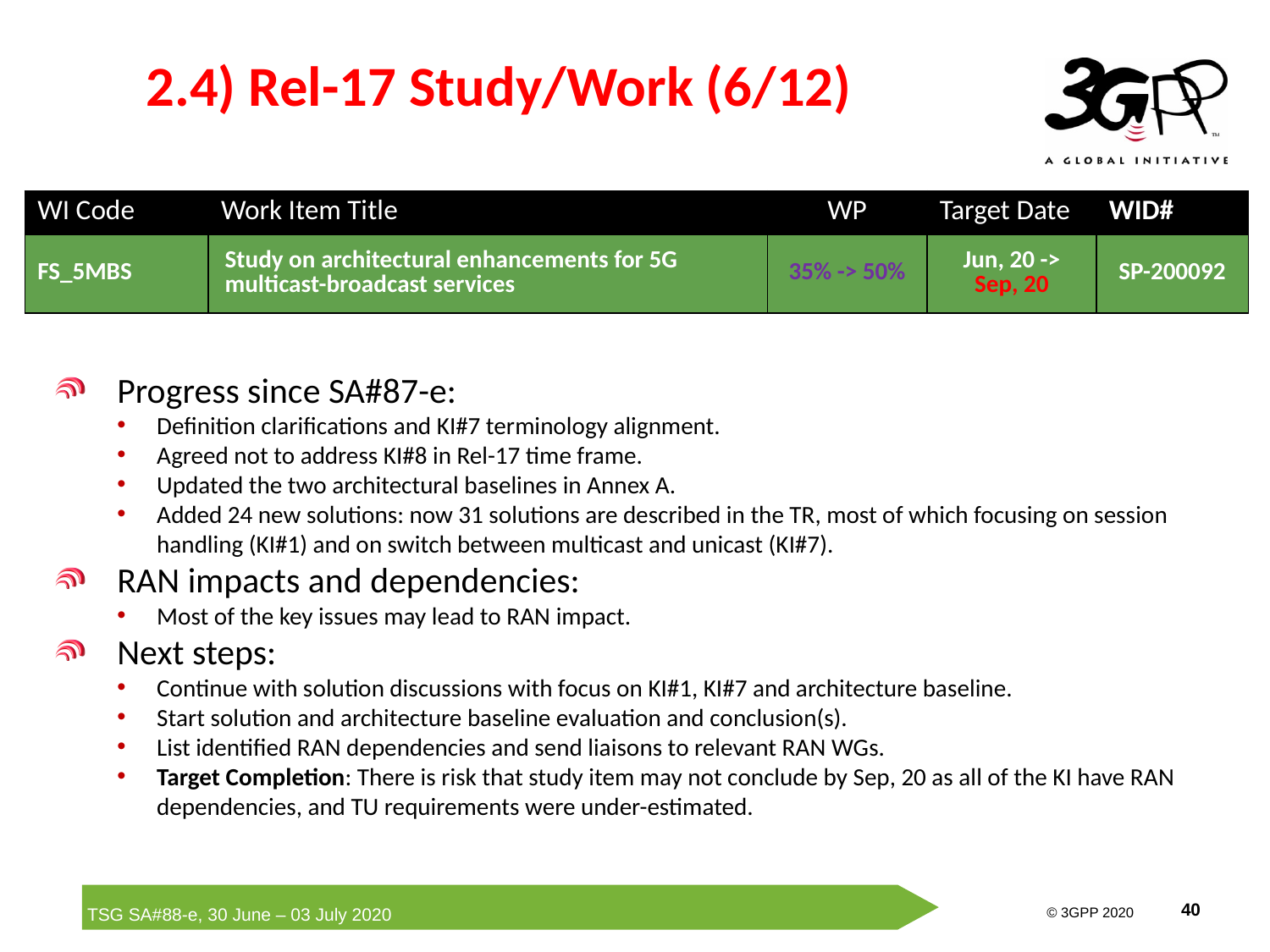

# 2.4) Rel-17 Study/Work (6/12)
| WI Code | Work Item Title | WP | Target Date | WID# |
| --- | --- | --- | --- | --- |
| FS\_5MBS | Study on architectural enhancements for 5G multicast-broadcast services | 35% -> 50% | Jun, 20 -> Sep, 20 | SP-200092 |
Progress since SA#87-e:
Definition clarifications and KI#7 terminology alignment.
Agreed not to address KI#8 in Rel-17 time frame.
Updated the two architectural baselines in Annex A.
Added 24 new solutions: now 31 solutions are described in the TR, most of which focusing on session handling (KI#1) and on switch between multicast and unicast (KI#7).
RAN impacts and dependencies:
Most of the key issues may lead to RAN impact.
Next steps:
Continue with solution discussions with focus on KI#1, KI#7 and architecture baseline.
Start solution and architecture baseline evaluation and conclusion(s).
List identified RAN dependencies and send liaisons to relevant RAN WGs.
Target Completion: There is risk that study item may not conclude by Sep, 20 as all of the KI have RAN dependencies, and TU requirements were under-estimated.